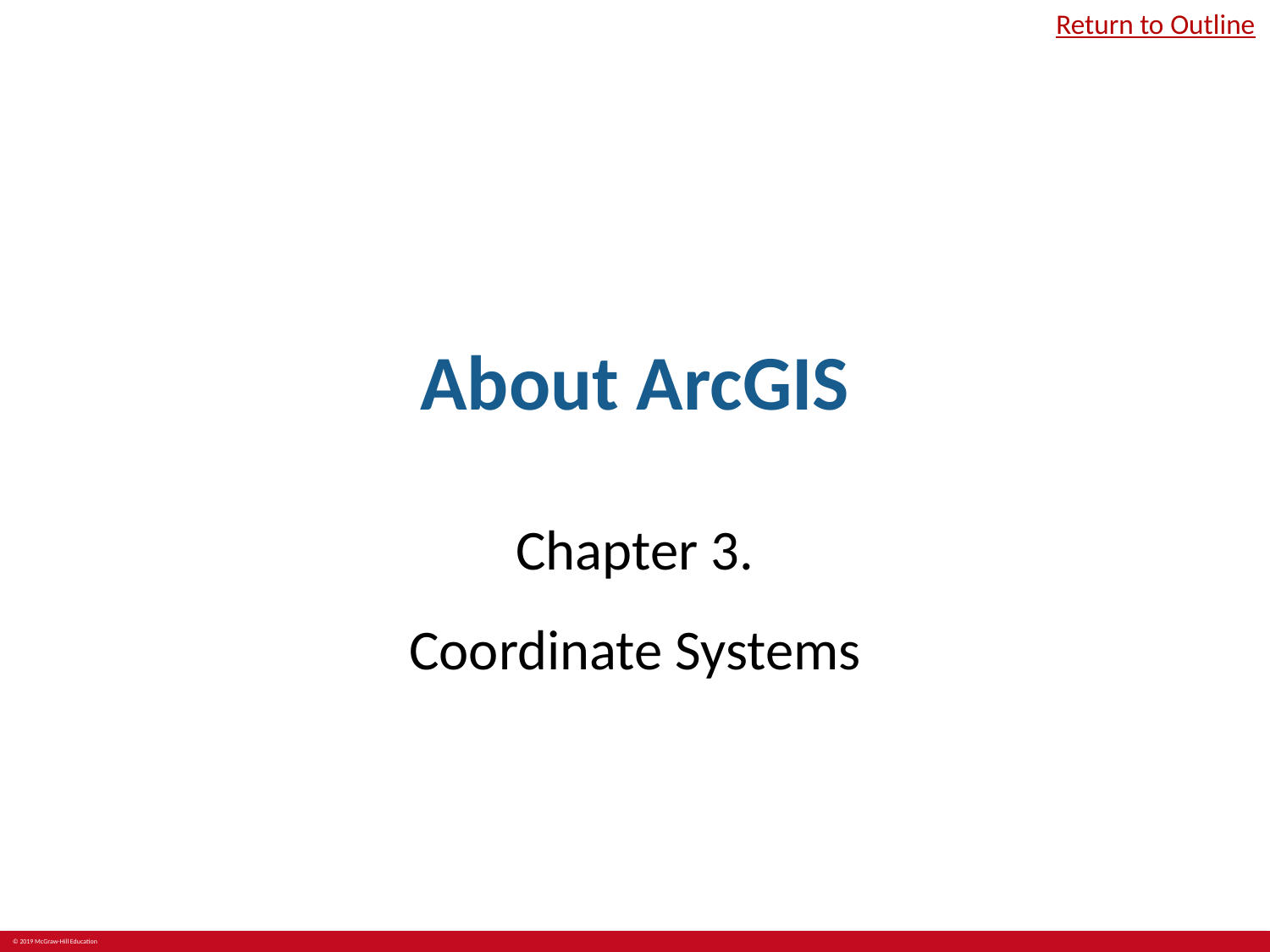

Return to Outline
# About ArcGIS
Chapter 3.
Coordinate Systems